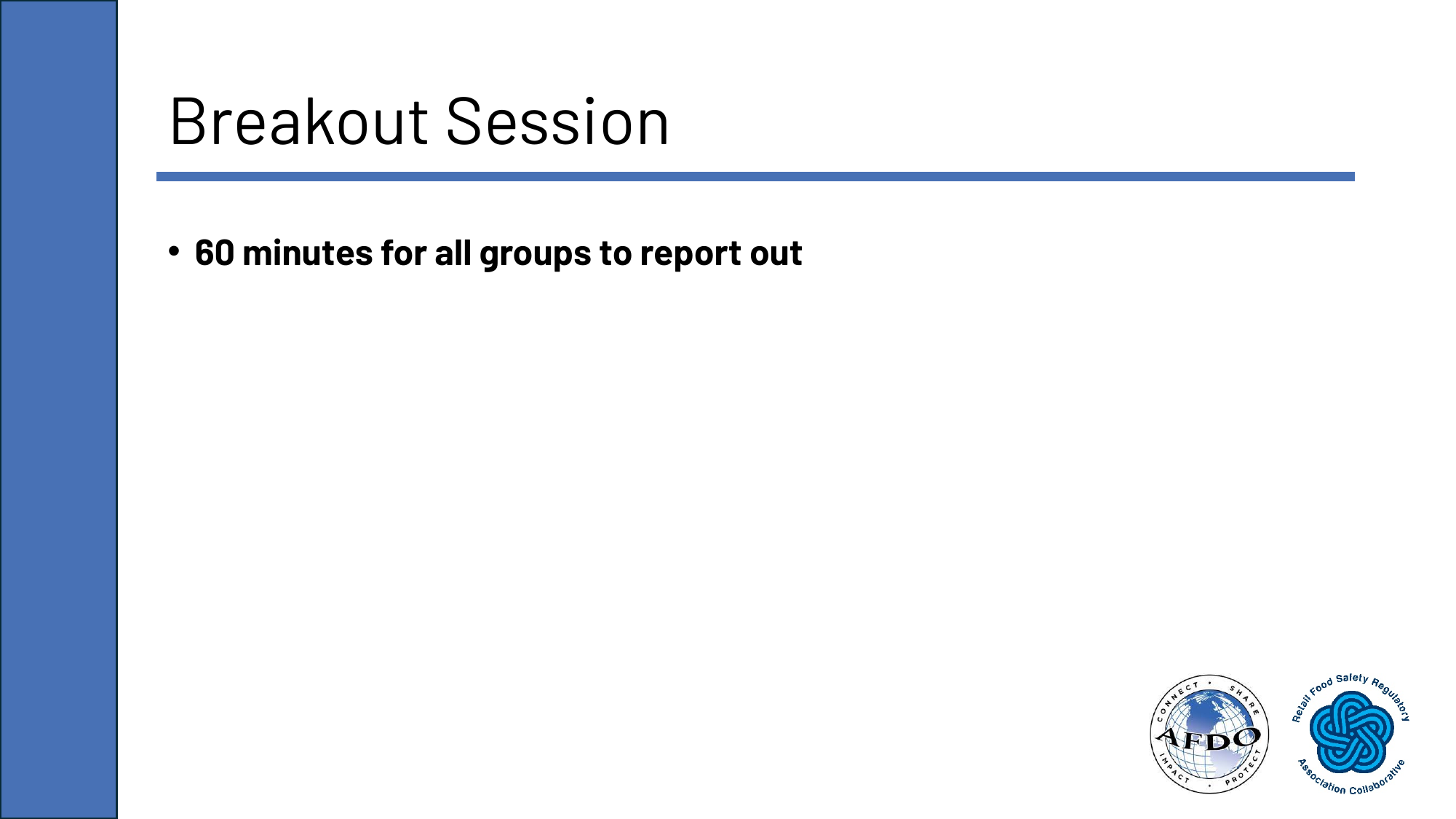

# Breakout Session
60 minutes for all groups to report out